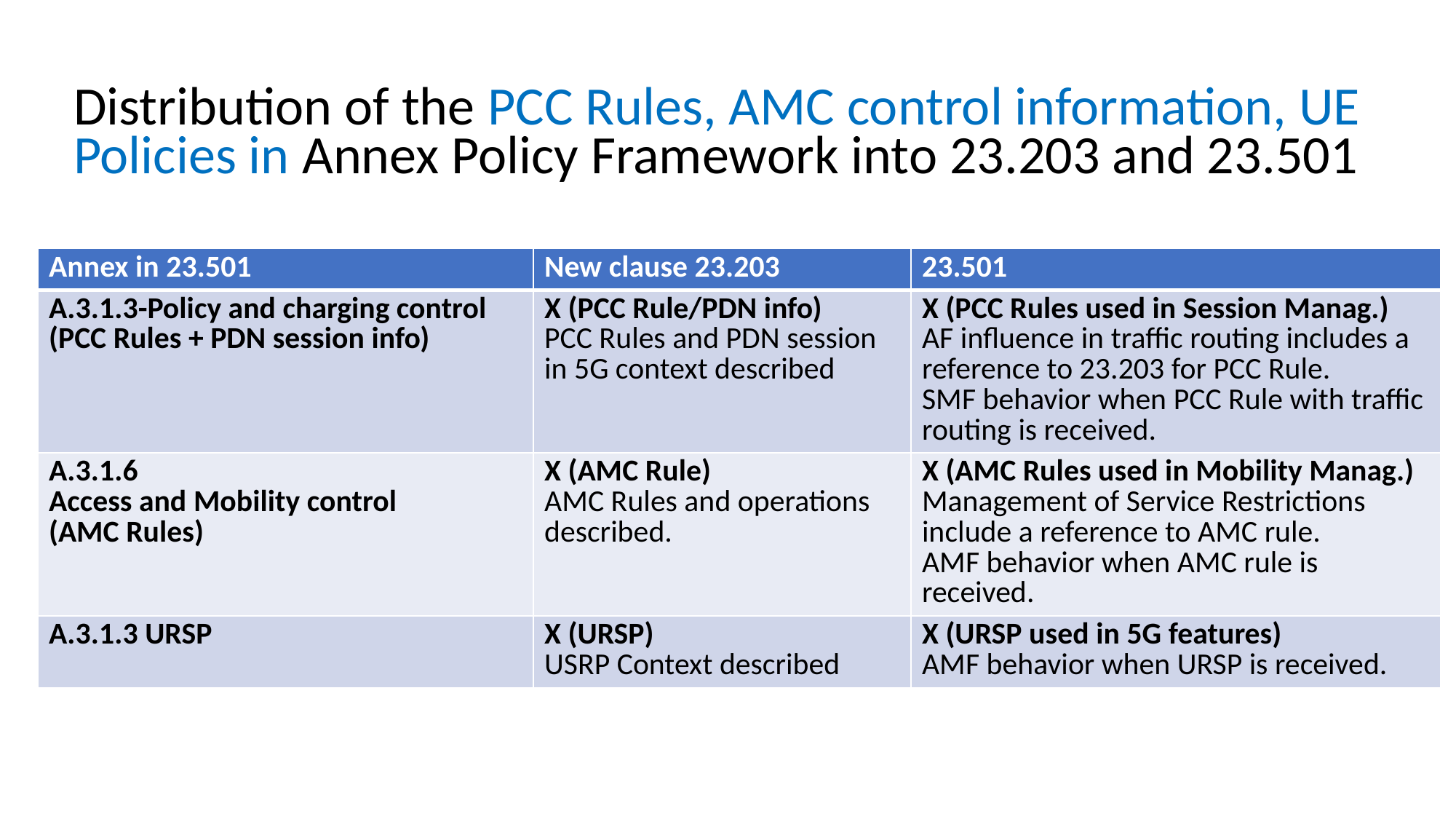

# Distribution of the PCC Rules, AMC control information, UE Policies in Annex Policy Framework into 23.203 and 23.501
| Annex in 23.501 | New clause 23.203 | 23.501 |
| --- | --- | --- |
| A.3.1.3-Policy and charging control (PCC Rules + PDN session info) | X (PCC Rule/PDN info) PCC Rules and PDN session in 5G context described | X (PCC Rules used in Session Manag.) AF influence in traffic routing includes a reference to 23.203 for PCC Rule. SMF behavior when PCC Rule with traffic routing is received. |
| A.3.1.6 Access and Mobility control (AMC Rules) | X (AMC Rule) AMC Rules and operations described. | X (AMC Rules used in Mobility Manag.) Management of Service Restrictions include a reference to AMC rule. AMF behavior when AMC rule is received. |
| A.3.1.3 URSP | X (URSP) USRP Context described | X (URSP used in 5G features) AMF behavior when URSP is received. |